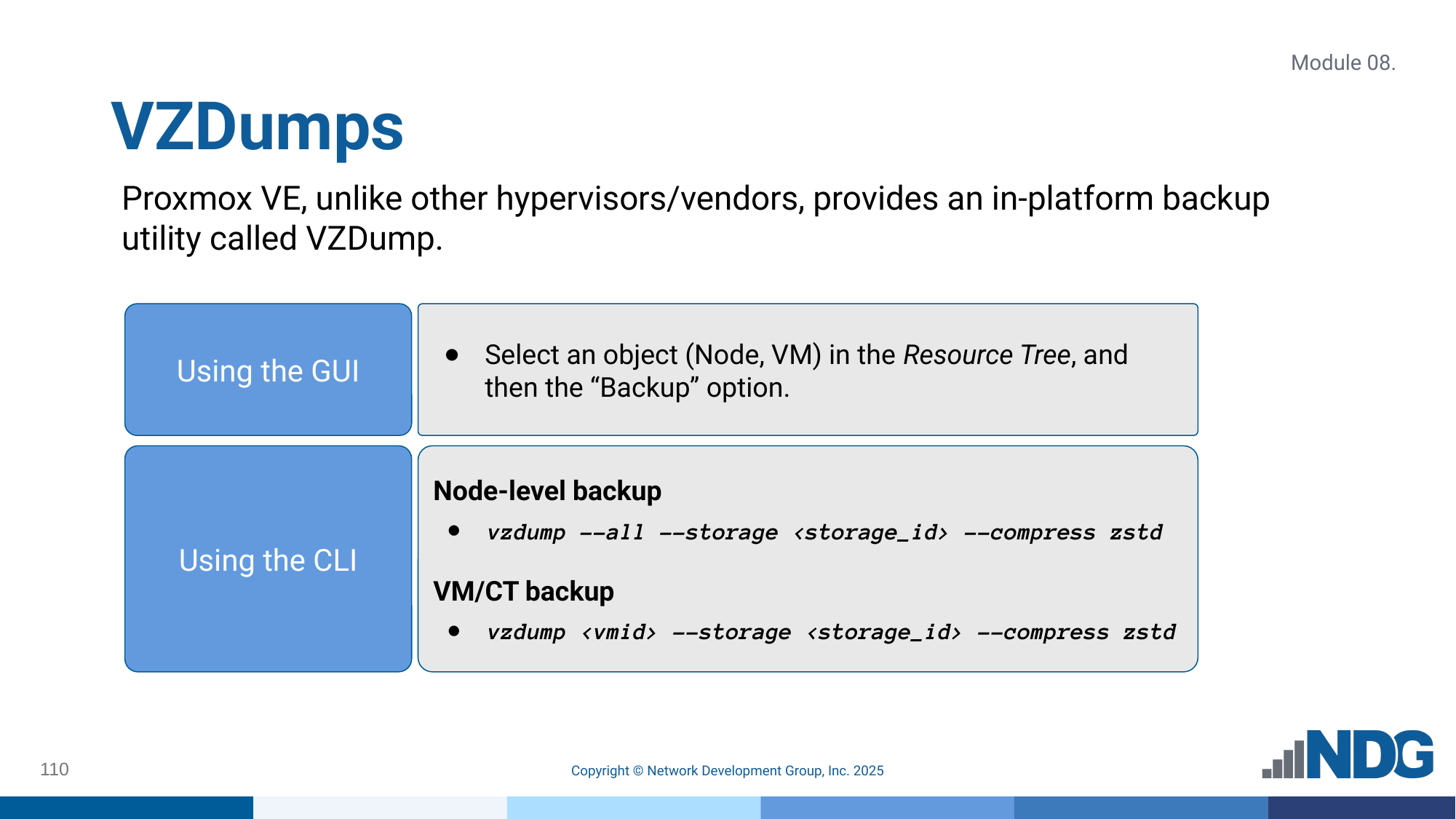

# VZDumps
Module 08.
Proxmox VE, unlike other hypervisors/vendors, provides an in-platform backup utility called VZDump.
Using the GUI
Select an object (Node, VM) in the Resource Tree, and then the “Backup” option.
Using the CLI
Node-level backup
vzdump --all --storage <storage_id> --compress zstd

VM/CT backup
vzdump <vmid> --storage <storage_id> --compress zstd